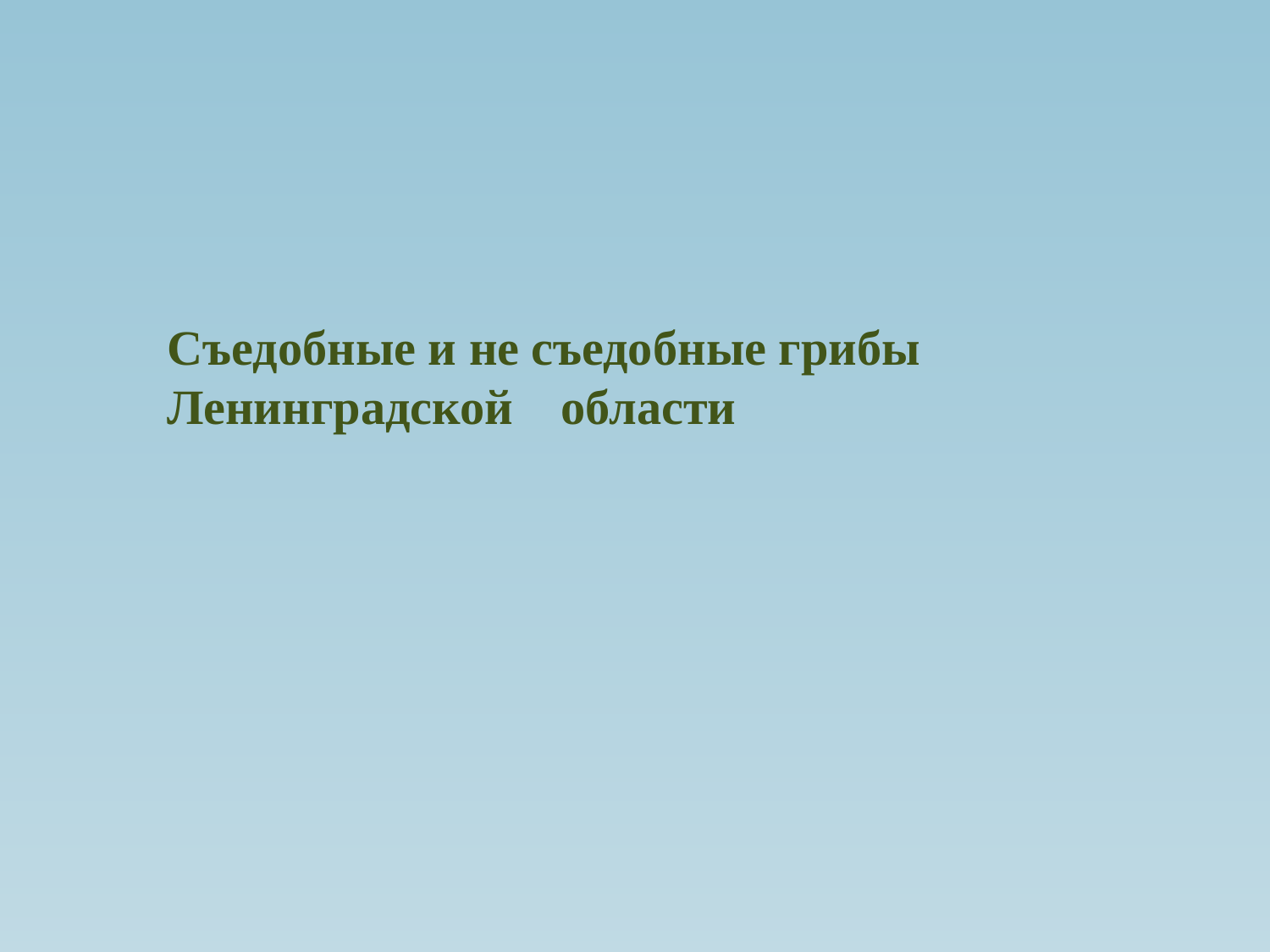

# Съедобные и не съедобные грибы     Ленинградской	 области